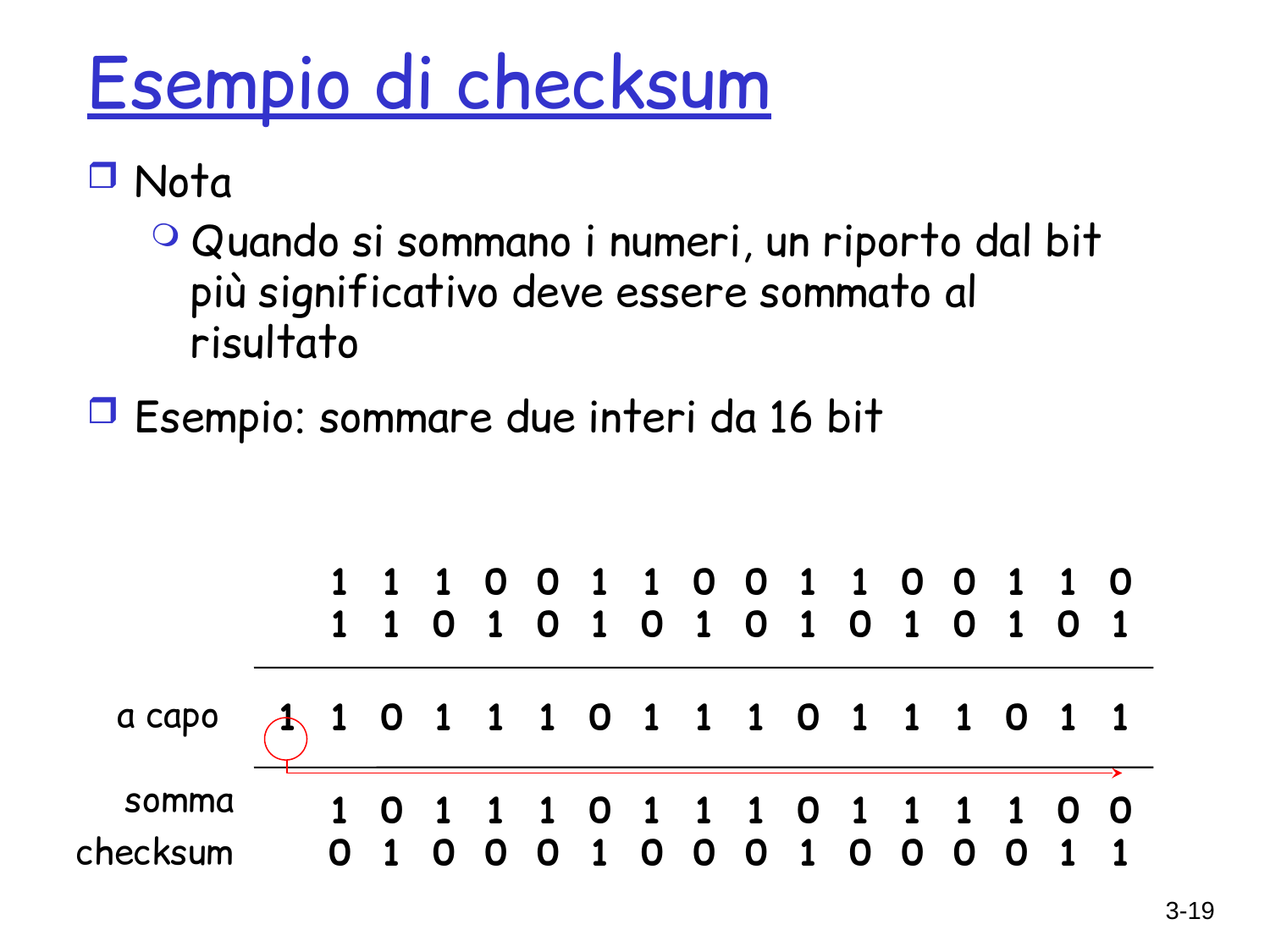

# Esempio di checksum
Nota
Quando si sommano i numeri, un riporto dal bit più significativo deve essere sommato al risultato
Esempio: sommare due interi da 16 bit
1  1  1  1  0  0  1  1  0  0  1  1  0  0  1  1  0
1  1  1  0  1  0  1  0  1  0  1  0  1  0  1  0  1

1  1  0  1  1  1  0  1  1  1  0  1  1  1  0  1  1

1  1  0  1  1  1  0  1  1  1  0  1  1  1  1  0  0
1  0  1  0  0  0  1  0  0  0  1  0  0  0  0  1  1

a capo

somma
checksum
3-19